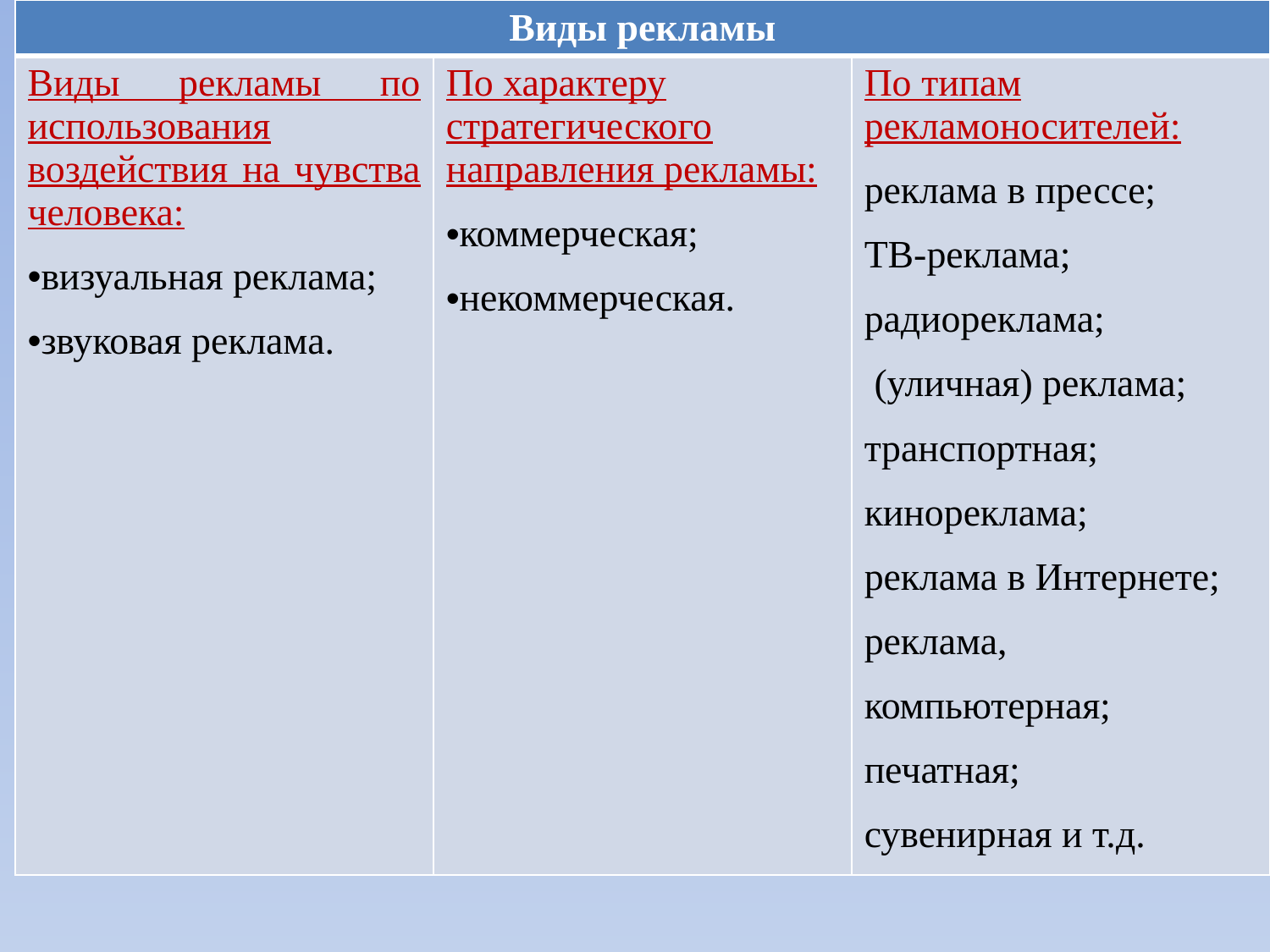

| Виды рекламы |  |  |
| --- | --- | --- |
| Виды рекламы по использования воздействия на чувства человека: визуальная реклама; звуковая реклама. | По характеру стратегического направления рекламы: коммерческая; некоммерческая. | По типам рекламоносителей: реклама в прессе; ТВ-реклама; радиореклама; (уличная) реклама; транспортная; кинореклама; реклама в Интернете; реклама, компьютерная; печатная; сувенирная и т.д. |